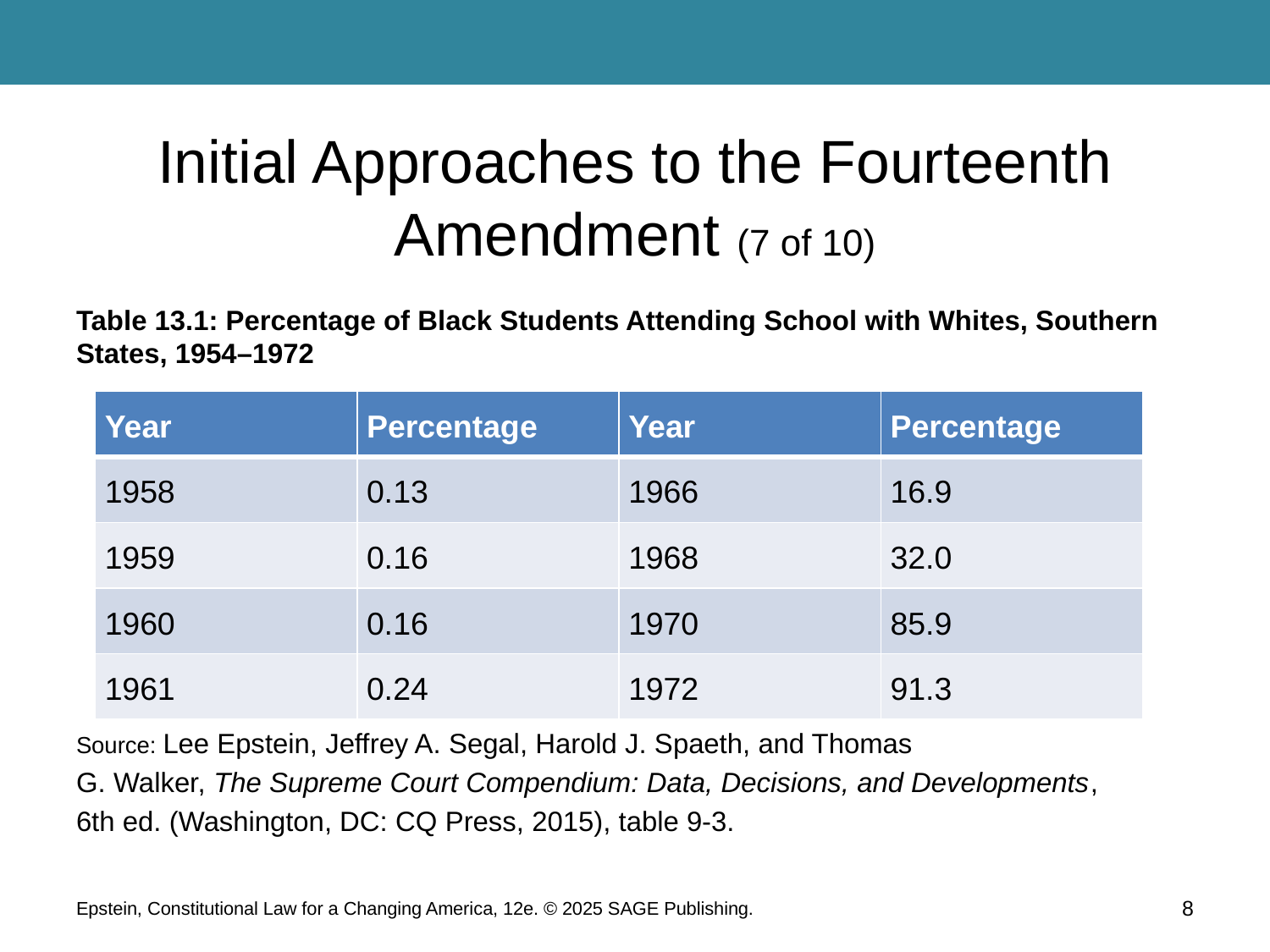

# Initial Approaches to the Fourteenth Amendment (7 of 10)
Table 13.1: Percentage of Black Students Attending School with Whites, Southern States, 1954–1972

Source: Lee Epstein, Jeffrey A. Segal, Harold J. Spaeth, and Thomas
G. Walker, The Supreme Court Compendium: Data, Decisions, and Developments,
6th ed. (Washington, DC: CQ Press, 2015), table 9-3.
| Year | Percentage | Year | Percentage |
| --- | --- | --- | --- |
| 1958 | 0.13 | 1966 | 16.9 |
| 1959 | 0.16 | 1968 | 32.0 |
| 1960 | 0.16 | 1970 | 85.9 |
| 1961 | 0.24 | 1972 | 91.3 |
Epstein, Constitutional Law for a Changing America, 12e. © 2025 SAGE Publishing.
8